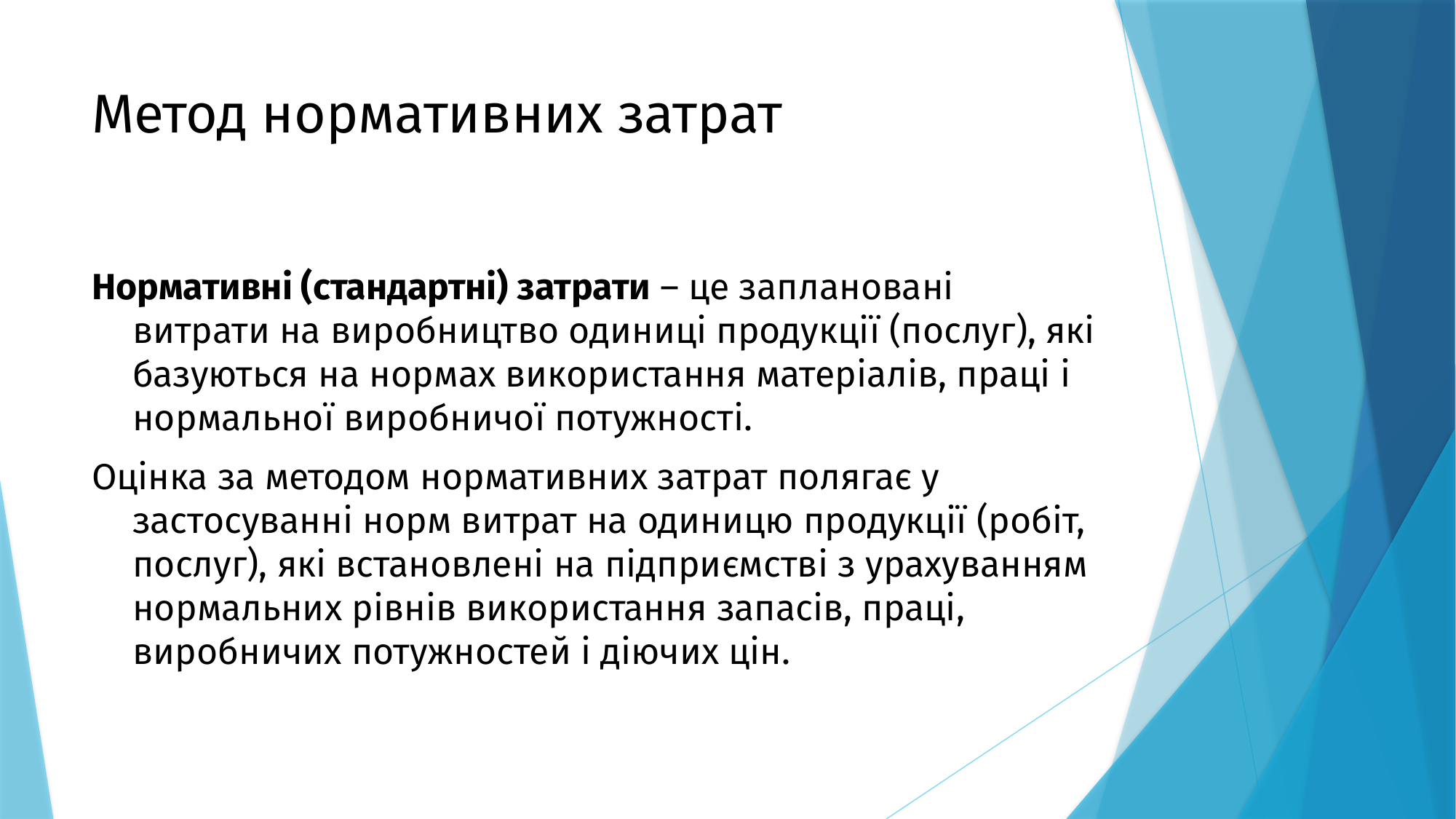

# Метод нормативних затрат
Нормативні (стандартні) затрати – це заплановані витрати на виробництво одиниці продукції (послуг), які базуються на нормах використання матеріалів, праці і нормальної виробничої потужності.
Оцінка за методом нормативних затрат полягає у застосуванні норм витрат на одиницю продукції (робіт, послуг), які встановлені на підприємстві з урахуванням нормальних рівнів використання запасів, праці, виробничих потужностей і діючих цін.